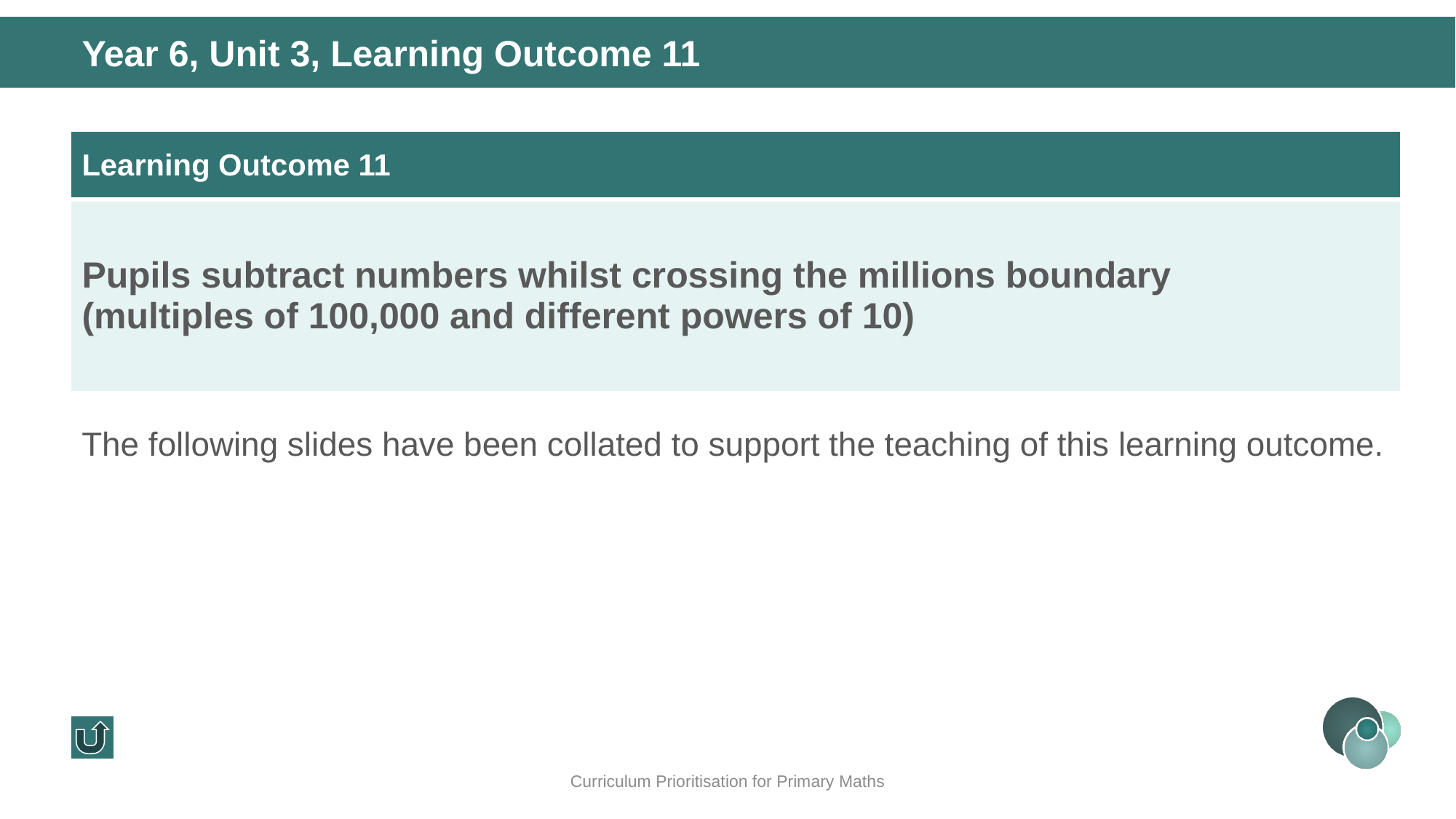

Year 6, Unit 3, Learning Outcome 11
| Learning Outcome 11 |
| --- |
| Pupils subtract numbers whilst crossing the millions boundary (multiples of 100,000 and different powers of 10) |
The following slides have been collated to support the teaching of this learning outcome.

Curriculum Prioritisation for Primary Maths